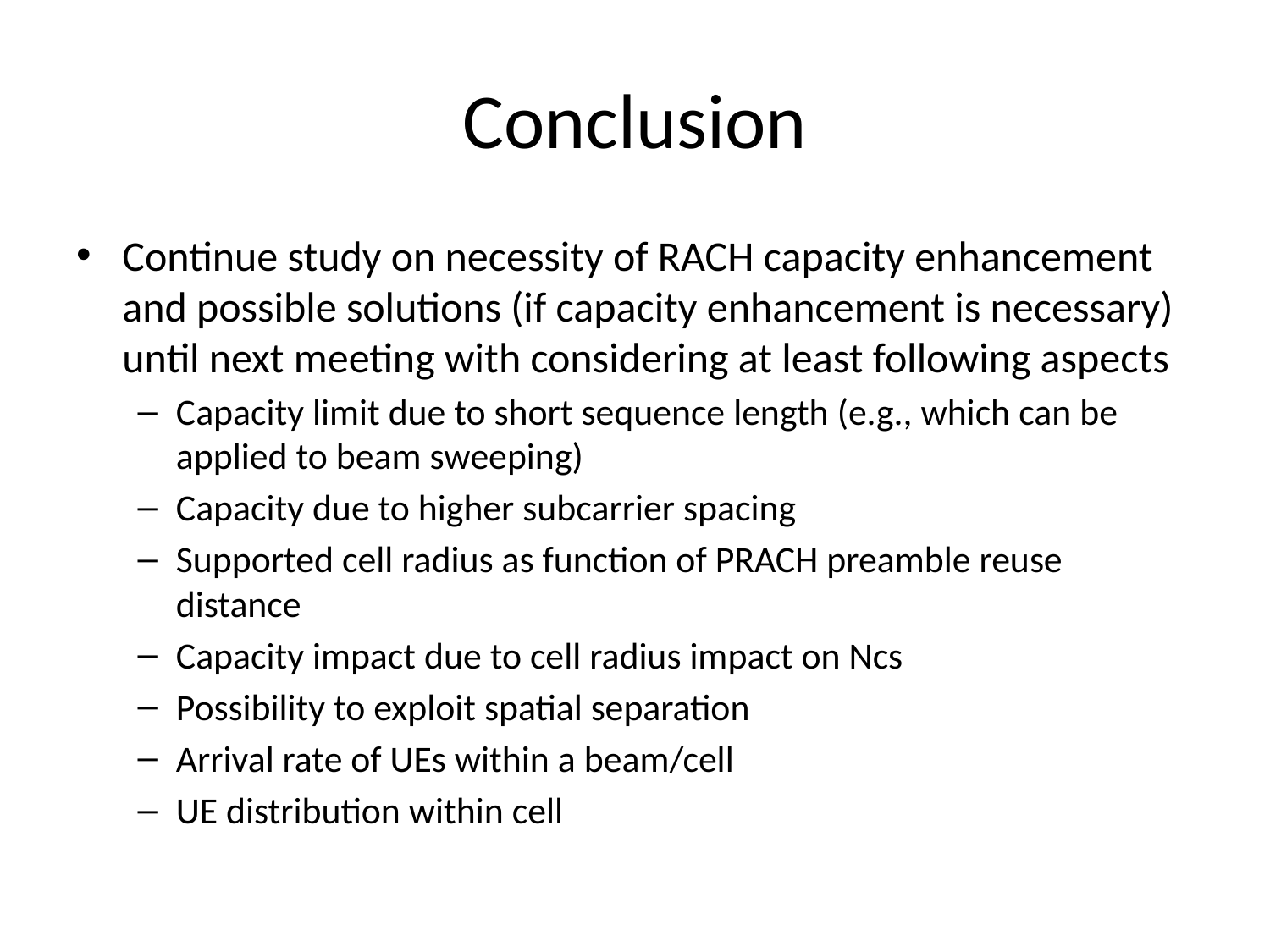

# Conclusion
Continue study on necessity of RACH capacity enhancement and possible solutions (if capacity enhancement is necessary) until next meeting with considering at least following aspects
Capacity limit due to short sequence length (e.g., which can be applied to beam sweeping)
Capacity due to higher subcarrier spacing
Supported cell radius as function of PRACH preamble reuse distance
Capacity impact due to cell radius impact on Ncs
Possibility to exploit spatial separation
Arrival rate of UEs within a beam/cell
UE distribution within cell